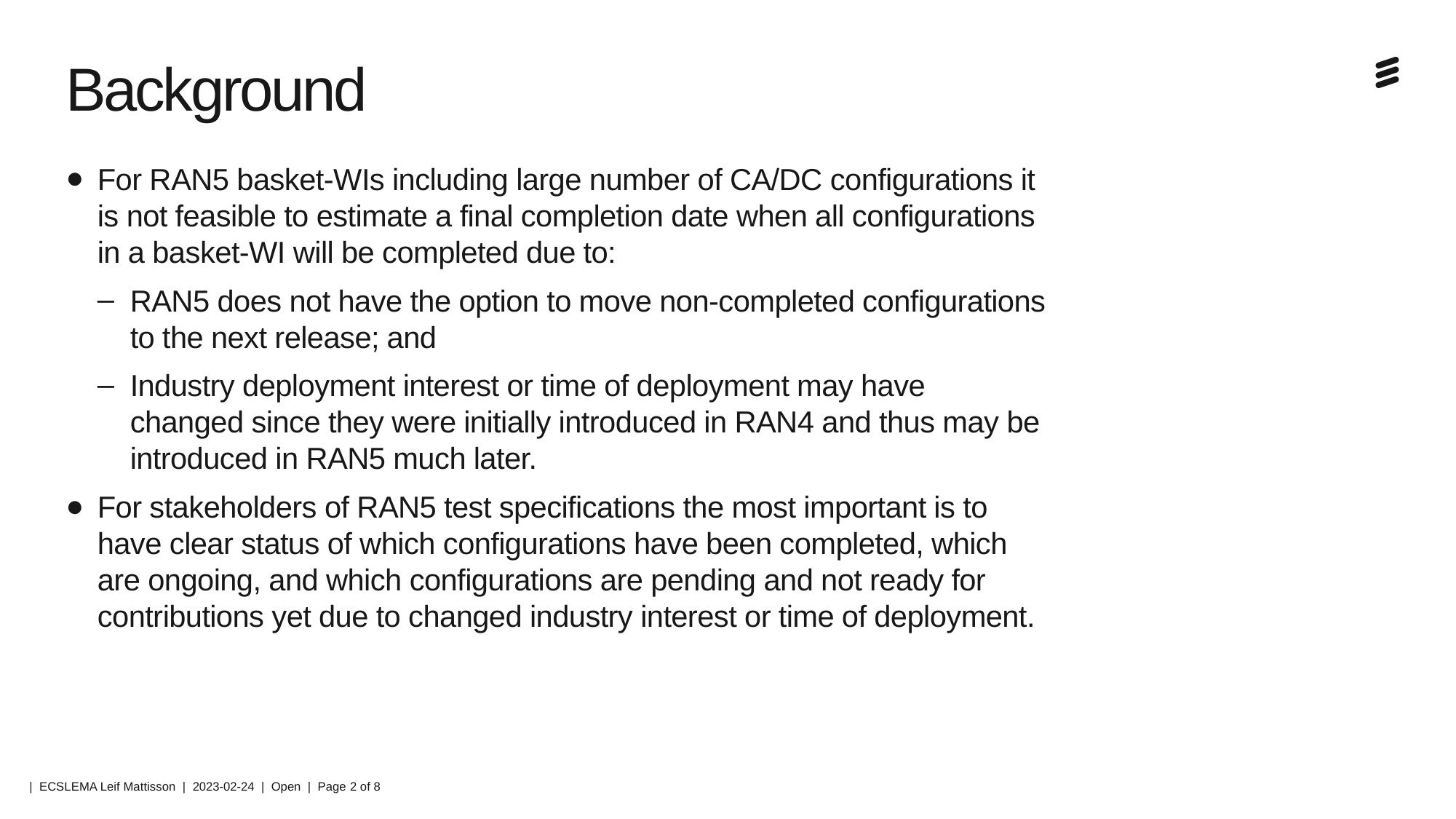

# Background
For RAN5 basket-WIs including large number of CA/DC configurations it is not feasible to estimate a final completion date when all configurations in a basket-WI will be completed due to:
RAN5 does not have the option to move non-completed configurations to the next release; and
Industry deployment interest or time of deployment may have changed since they were initially introduced in RAN4 and thus may be introduced in RAN5 much later.
For stakeholders of RAN5 test specifications the most important is to have clear status of which configurations have been completed, which are ongoing, and which configurations are pending and not ready for contributions yet due to changed industry interest or time of deployment.